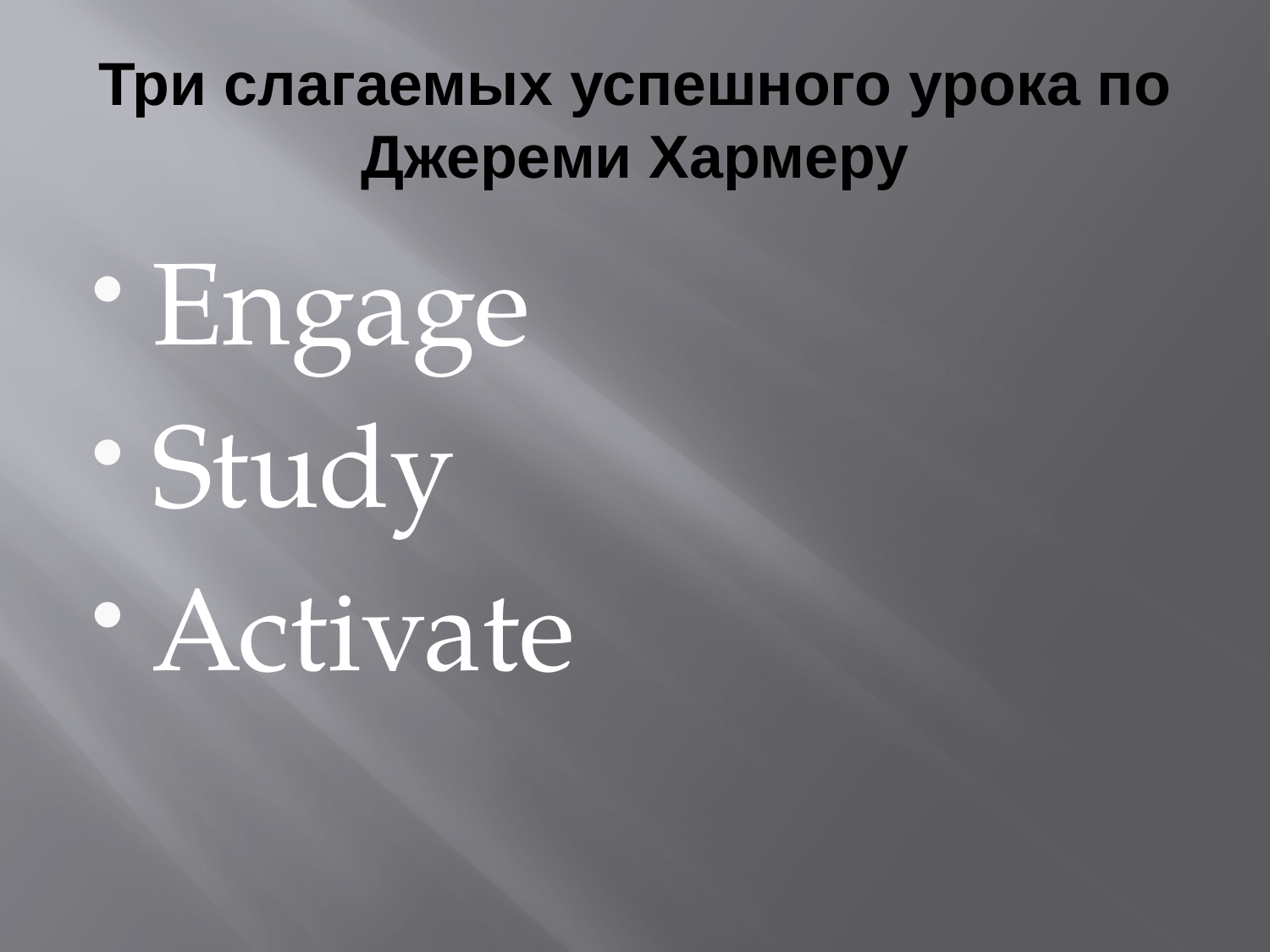

# Три слагаемых успешного урока по Джереми Хармеру
Engage
Study
Activate